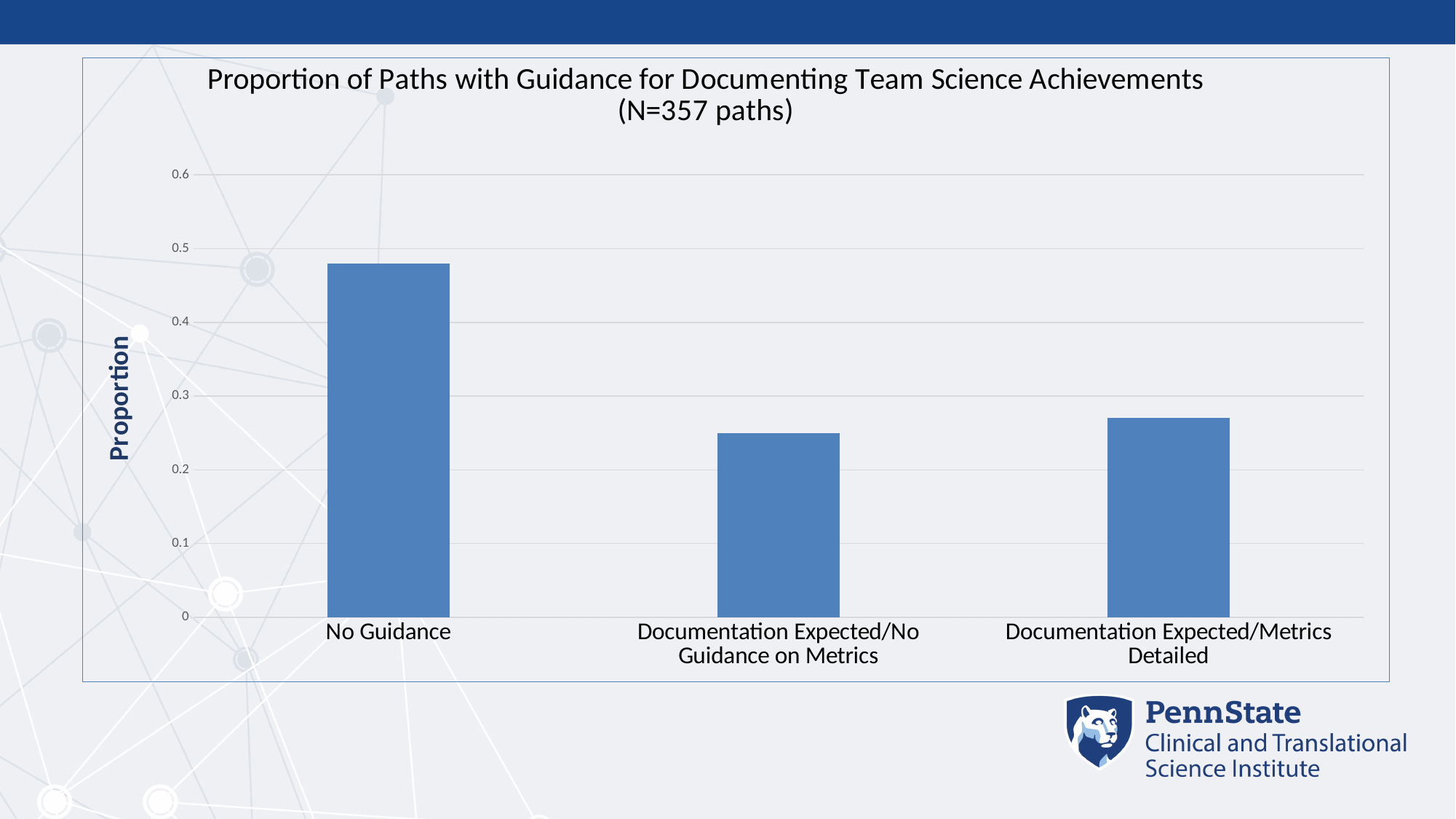

### Chart:  Proportion of Paths with Guidance for Documenting Team Science Achievements
(N=357 paths)

| Category |  |
|---|---|
| No Guidance | 0.48 |
| Documentation Expected/No Guidance on Metrics | 0.25 |
| Documentation Expected/Metrics Detailed | 0.27 |